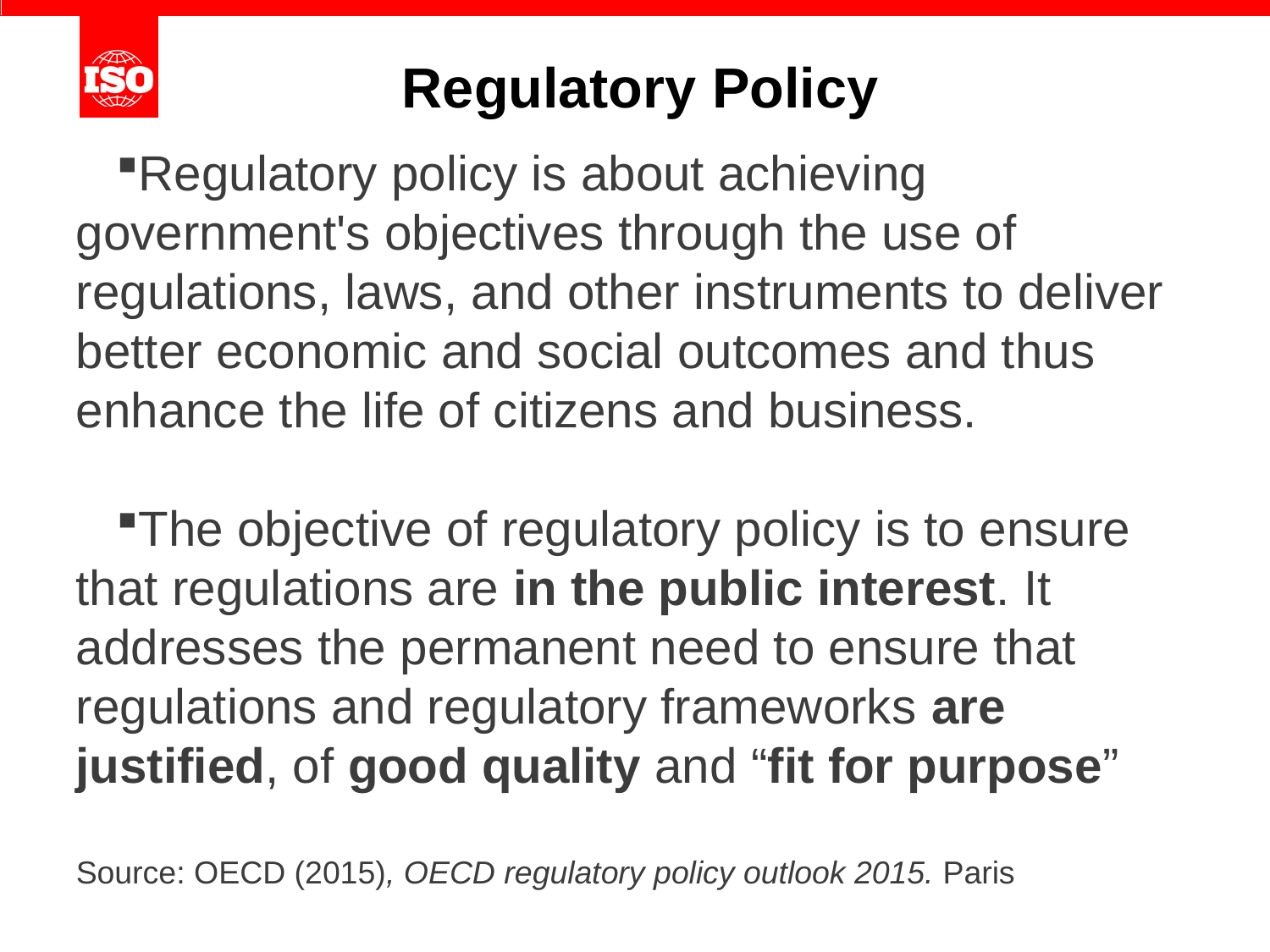

# Regulatory Policy
Regulatory policy is about achieving government's objectives through the use of regulations, laws, and other instruments to deliver better economic and social outcomes and thus enhance the life of citizens and business.

The objective of regulatory policy is to ensure that regulations are in the public interest. It addresses the permanent need to ensure that regulations and regulatory frameworks are justified, of good quality and “fit for purpose”

Source: OECD (2015), OECD regulatory policy outlook 2015. Paris